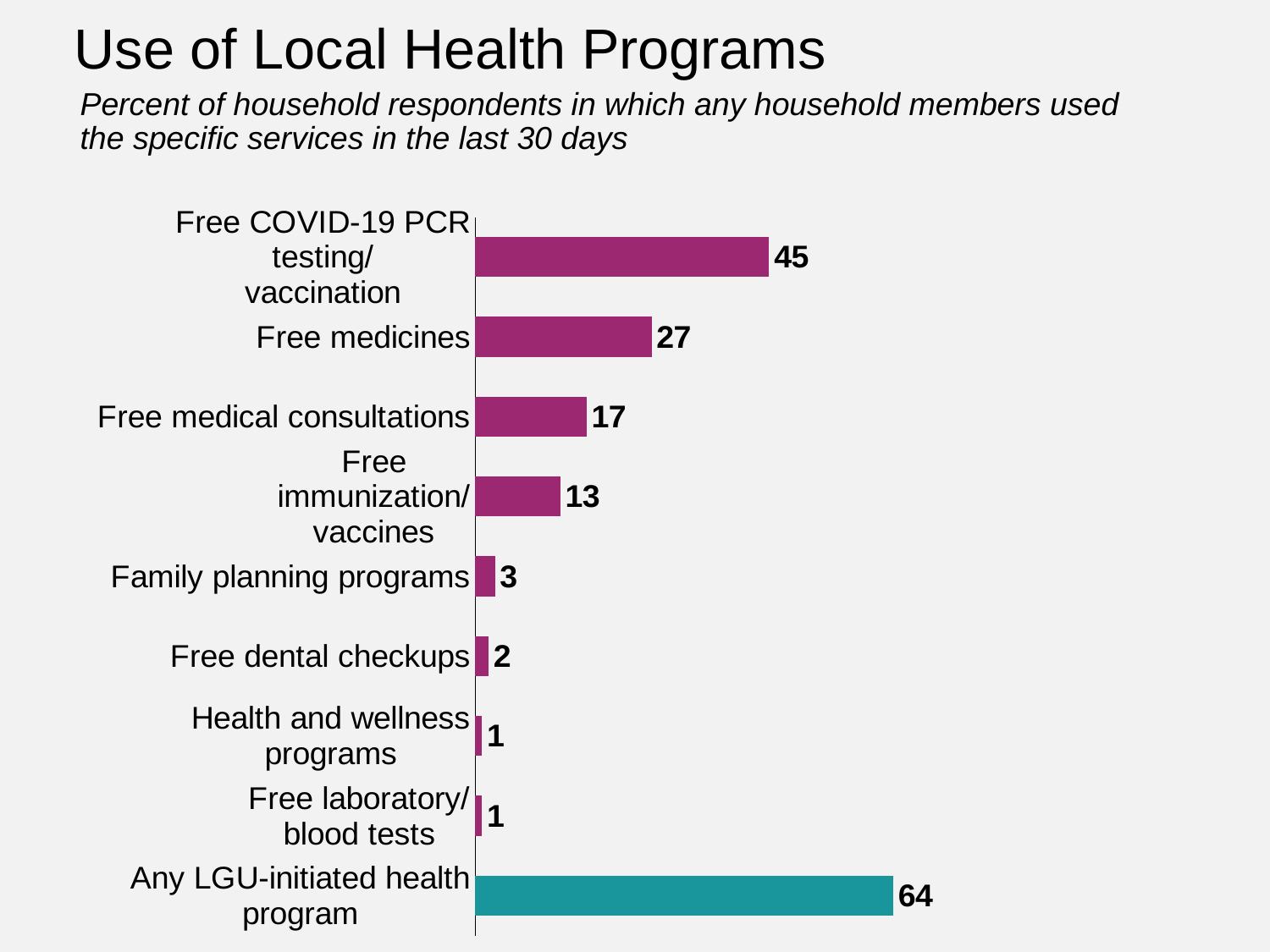

# Use of Local Health Programs
Percent of household respondents in which any household members used the specific services in the last 30 days

### Chart

| Category | Women |
|---|---|
| Any LGU-initiated health program | 64.0 |
| Free laboratory/
blood tests | 1.0 |
| Health and wellness programs | 1.0 |
| Free dental checkups | 2.0 |
| Family planning programs | 3.0 |
| Free immunization/vaccines | 13.0 |
| Free medical consultations | 17.0 |
| Free medicines | 27.0 |
| Free COVID-19 PCR testing/
vaccination | 45.0 |